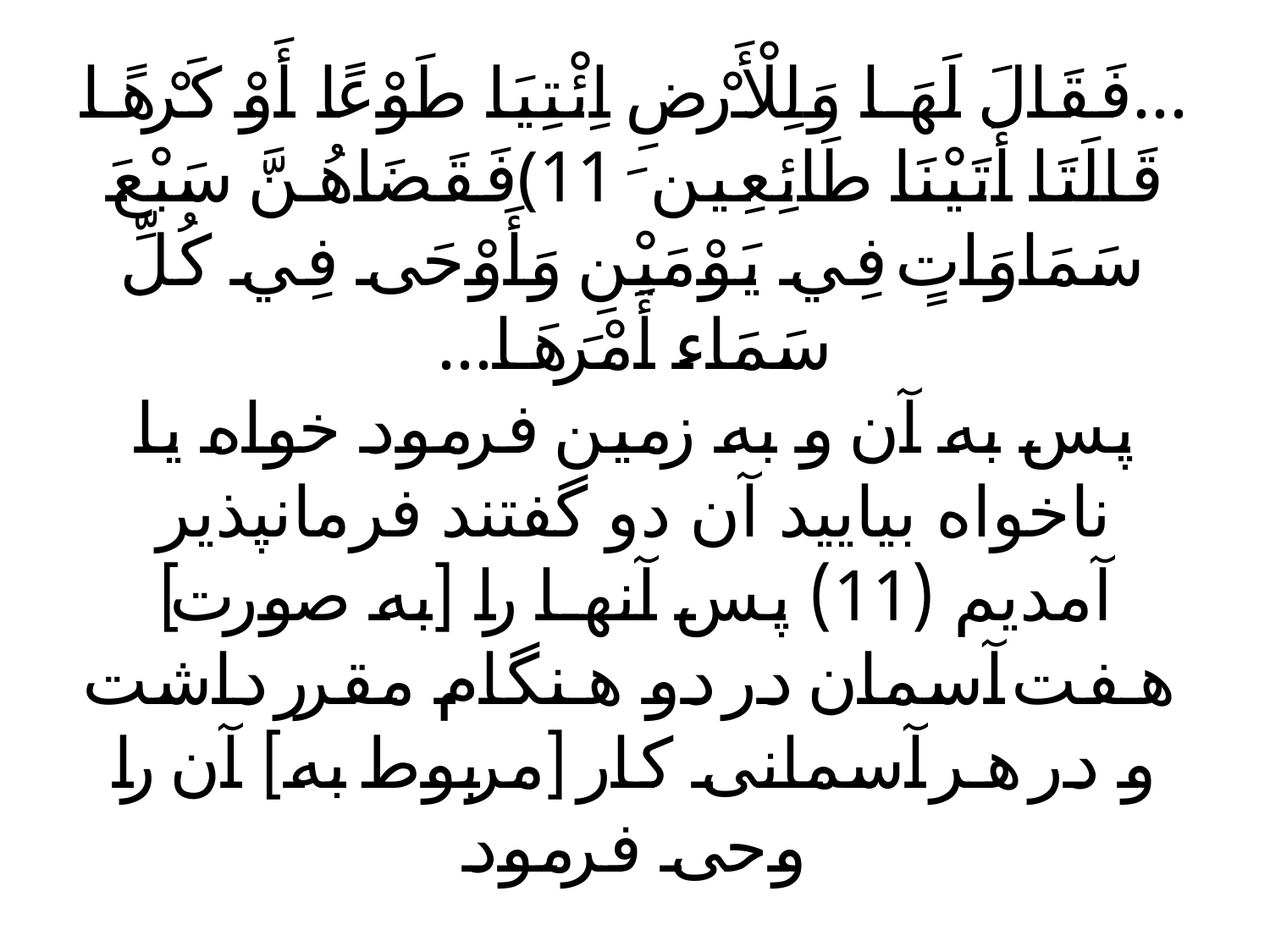

# ...فَقَالَ لَهَا وَلِلْأَرْضِ اِئْتِيَا طَوْعًا أَوْ كَرْهًا قَالَتَا أَتَيْنَا طَائِعِينَ ﴿11﴾فَقَضَاهُنَّ سَبْعَ سَمَاوَاتٍ فِي يَوْمَيْنِ وَأَوْحَى فِي كُلِّ سَمَاء أَمْرَهَا... پس به آن و به زمين فرمود خواه يا ناخواه بياييد آن دو گفتند فرمان‏پذير آمديم (11) پس آنها را [به صورت] هفت آسمان در دو هنگام مقرر داشت و در هر آسمانى كار [مربوط به] آن را وحى فرمود